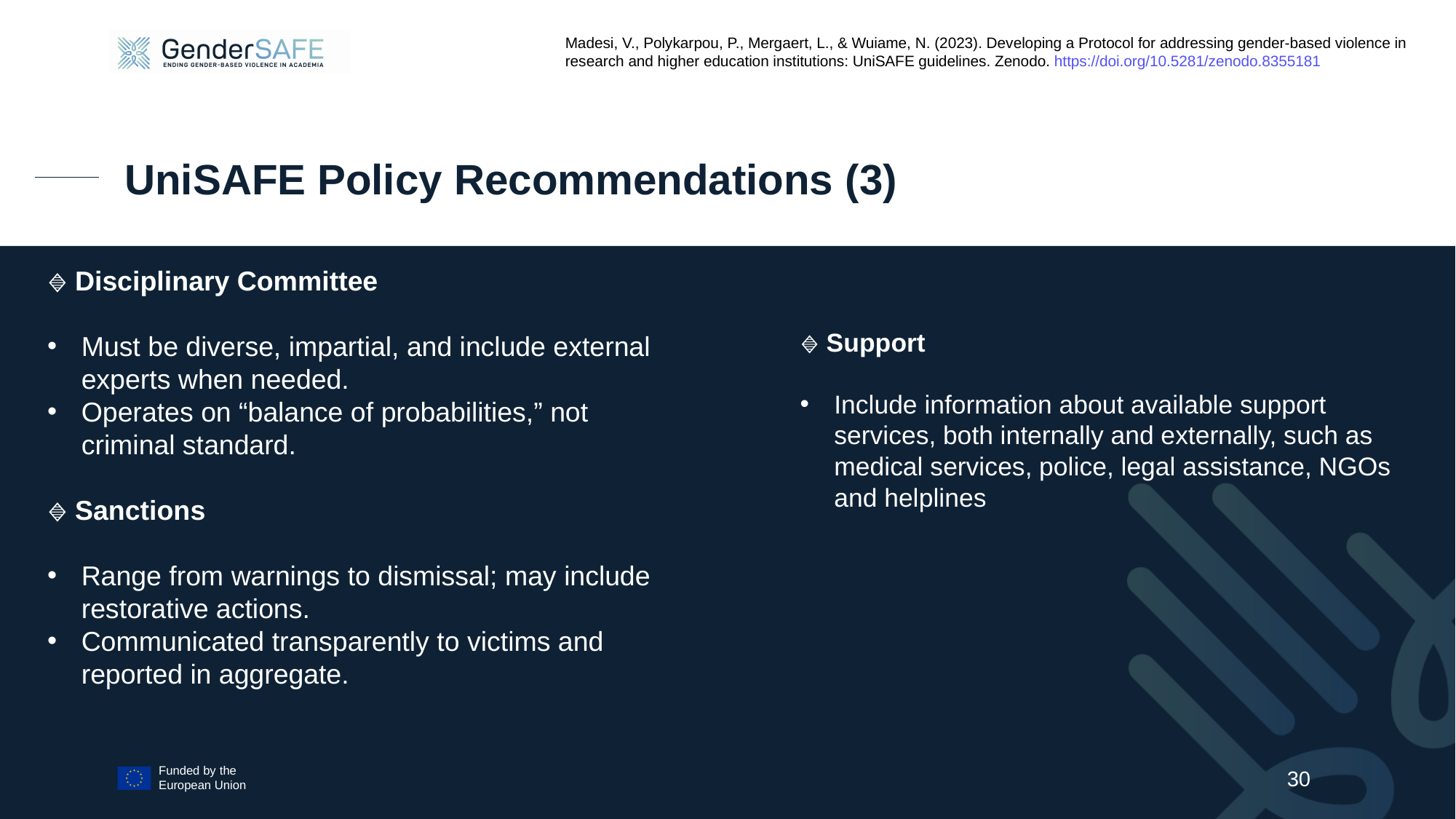

Madesi, V., Polykarpou, P., Mergaert, L., & Wuiame, N. (2023). Developing a Protocol for addressing gender-based violence in research and higher education institutions: UniSAFE guidelines. Zenodo. https://doi.org/10.5281/zenodo.8355181
# UniSAFE Policy Recommendations (3)

🔹 Disciplinary Committee

Must be diverse, impartial, and include external experts when needed.
Operates on “balance of probabilities,” not criminal standard.

🔹 Sanctions

Range from warnings to dismissal; may include restorative actions.
Communicated transparently to victims and reported in aggregate.

🔹 Support

Include information about available support services, both internally and externally, such as medical services, police, legal assistance, NGOs and helplines